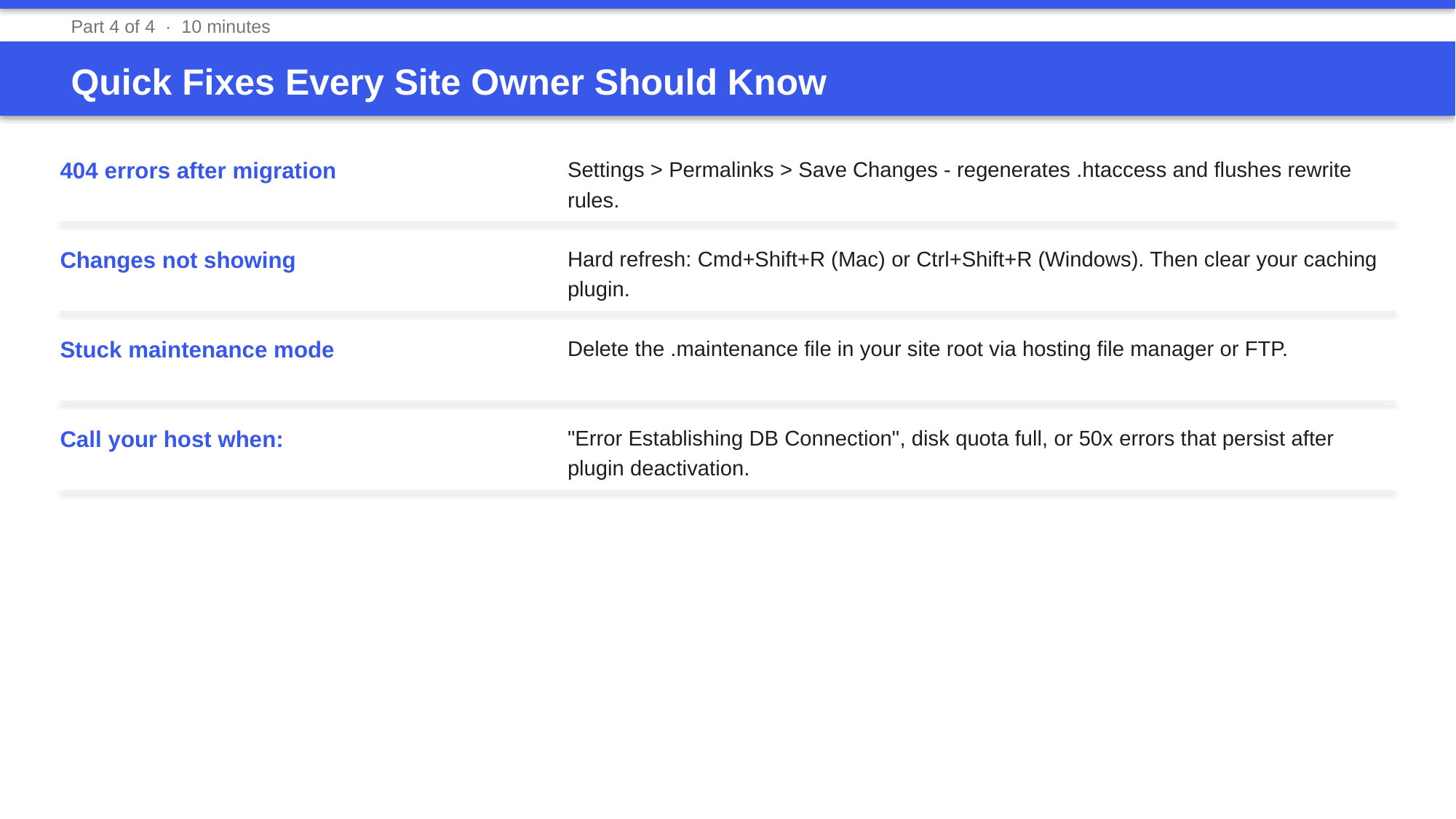

Part 4 of 4  ·  10 minutes

Quick Fixes Every Site Owner Should Know
404 errors after migration
Settings > Permalinks > Save Changes - regenerates .htaccess and flushes rewrite rules.

Changes not showing
Hard refresh: Cmd+Shift+R (Mac) or Ctrl+Shift+R (Windows). Then clear your caching plugin.

Stuck maintenance mode
Delete the .maintenance file in your site root via hosting file manager or FTP.

Call your host when:
"Error Establishing DB Connection", disk quota full, or 50x errors that persist after plugin deactivation.